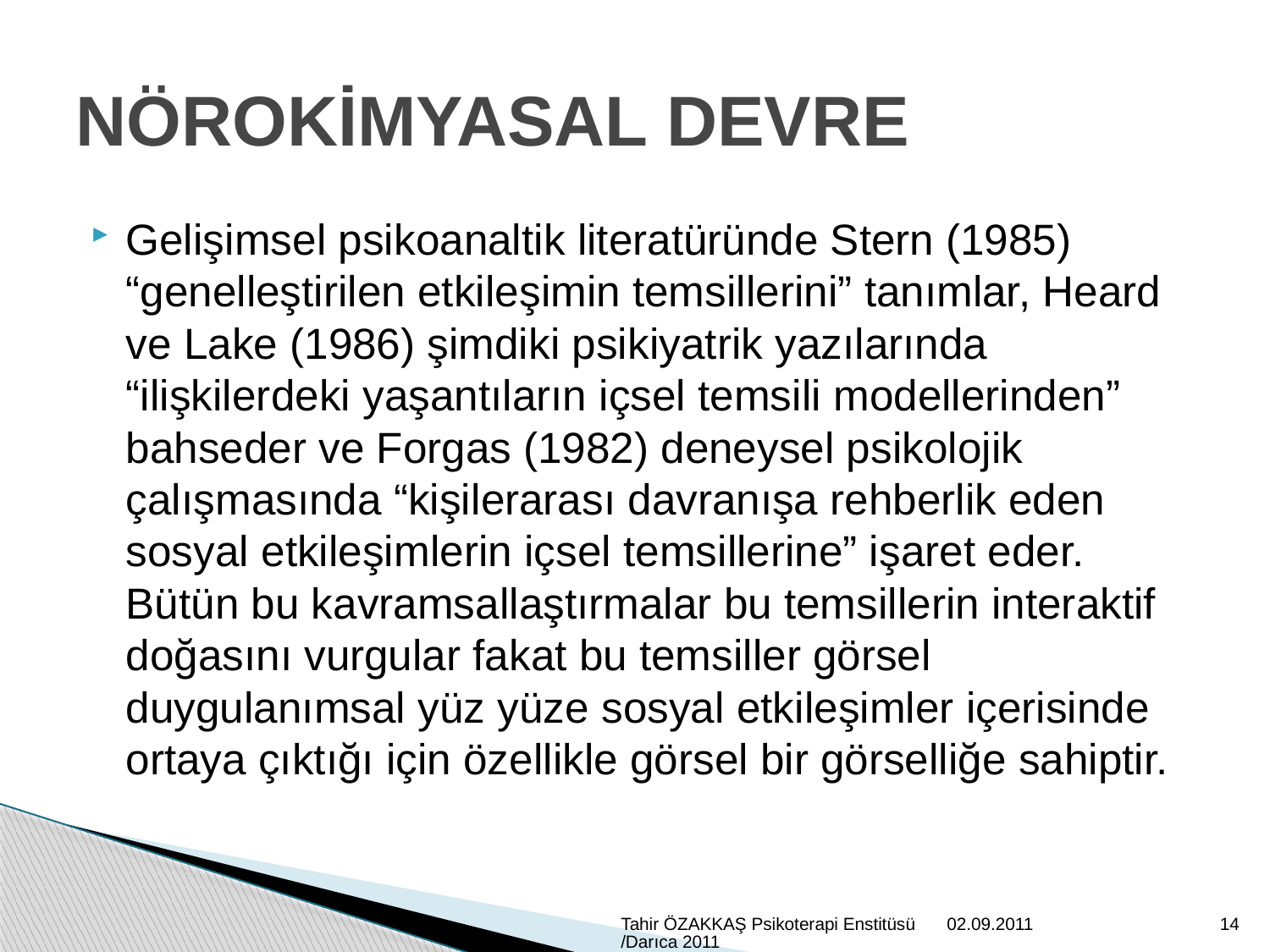

# NÖROKİMYASAL DEVRE
Gelişimsel psikoanaltik literatüründe Stern (1985) “genelleştirilen etkileşimin temsillerini” tanımlar, Heard ve Lake (1986) şimdiki psikiyatrik yazılarında “ilişkilerdeki yaşantıların içsel temsili modellerinden” bahseder ve Forgas (1982) deneysel psikolojik çalışmasında “kişilerarası davranışa rehberlik eden sosyal etkileşimlerin içsel temsillerine” işaret eder. Bütün bu kavramsallaştırmalar bu temsillerin interaktif doğasını vurgular fakat bu temsiller görsel duygulanımsal yüz yüze sosyal etkileşimler içerisinde ortaya çıktığı için özellikle görsel bir görselliğe sahiptir.
Tahir ÖZAKKAŞ Psikoterapi Enstitüsü /Darıca 2011
02.09.2011
14